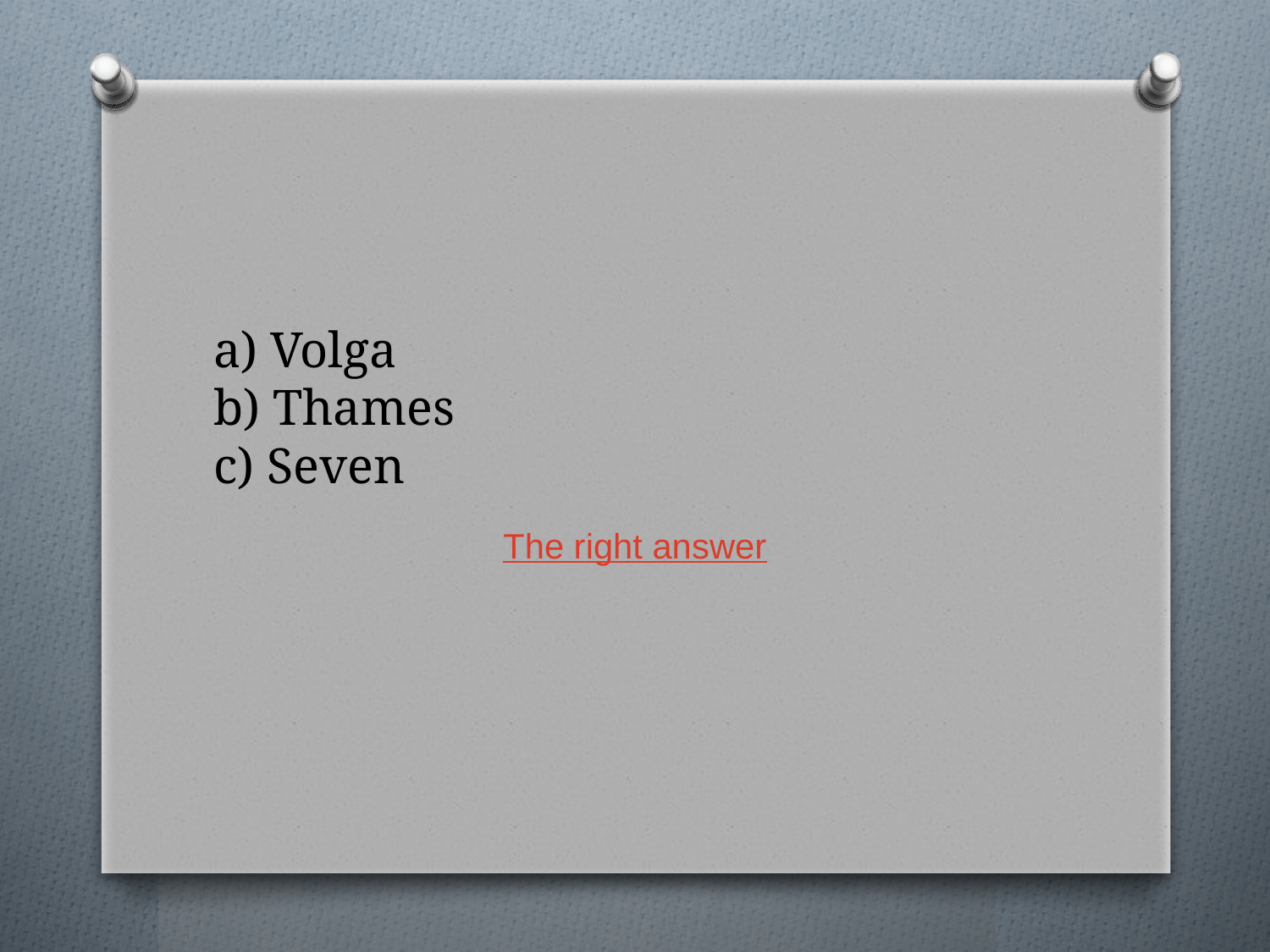

# a) Volga b) Thames c) Seven
The right answer